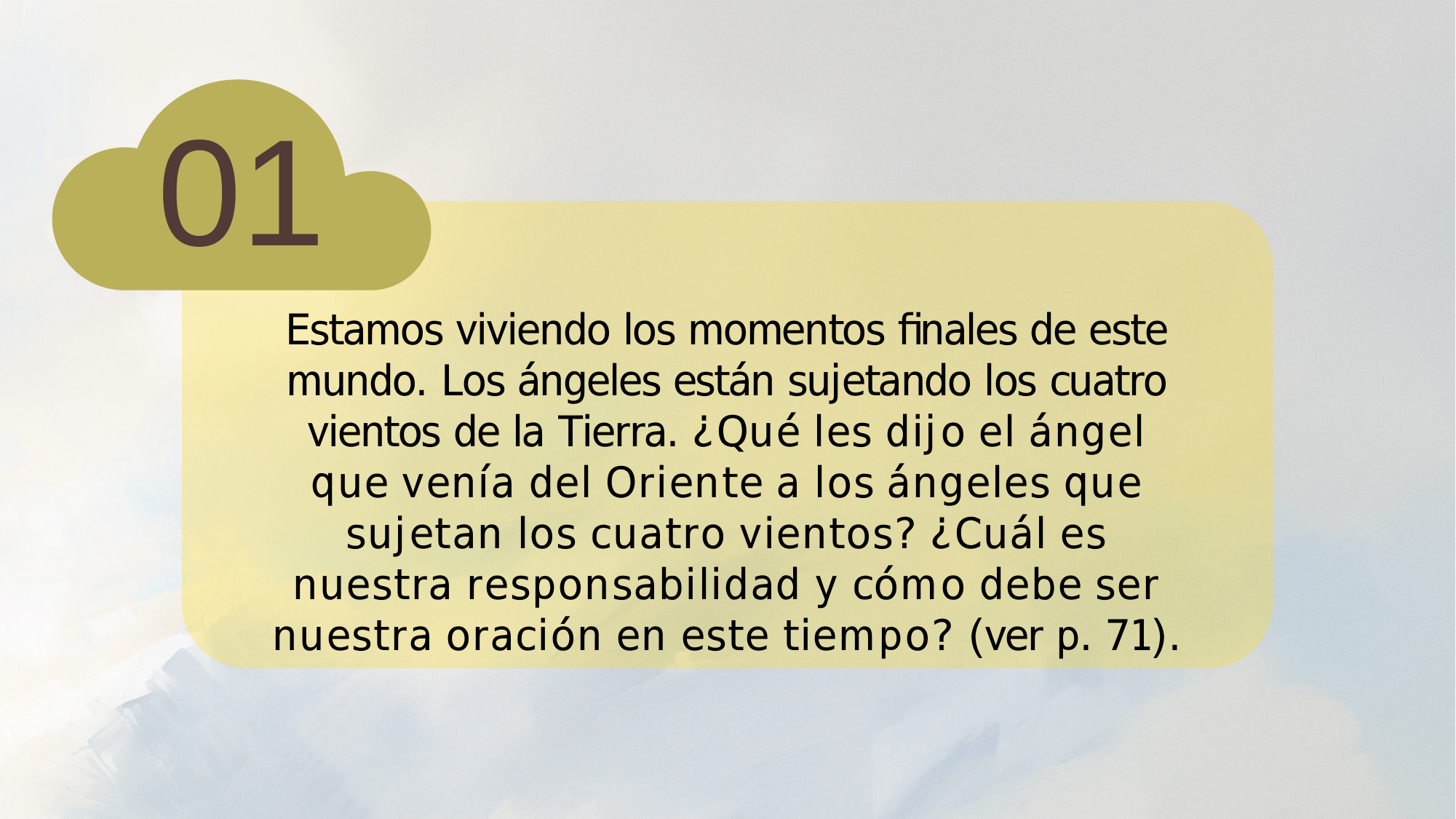

01

Estamos viviendo los momentos finales de este mundo. Los ángeles están sujetando los cuatro vientos de la Tierra. ¿Qué les dijo el ángel que venía del Oriente a los ángeles que sujetan los cuatro vientos? ¿Cuál es nuestra responsabilidad y cómo debe ser nuestra oración en este tiempo? (ver p. 71).